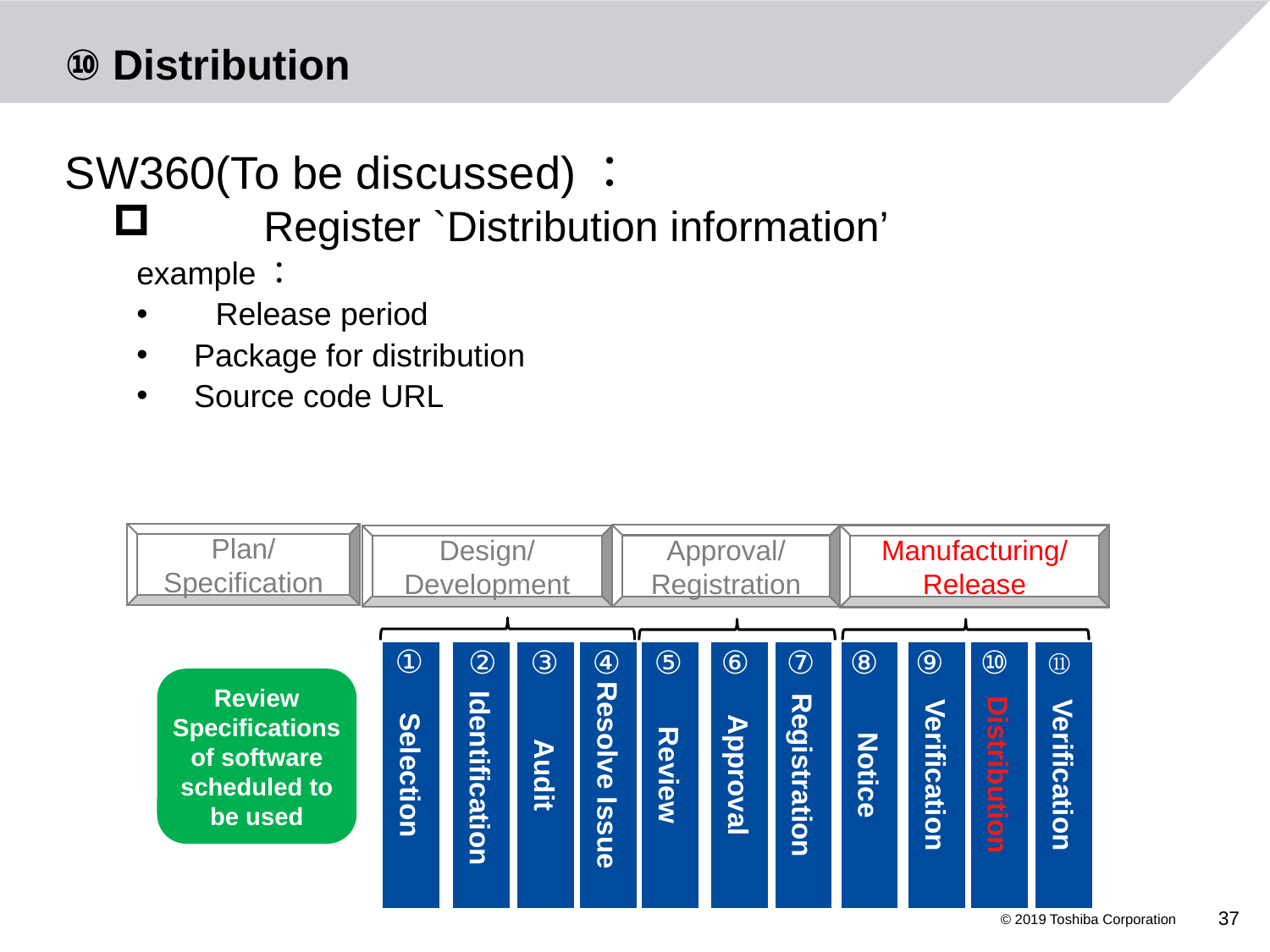

# ⑩ Distribution
SW360(To be discussed)：
	Register `Distribution information’
example：
　Release period
  Package for distribution
  Source code URL

Plan/
Specification
Approval/
Registration
Manufacturing/Release
Design/
Development

①
②
③
④
⑤
⑥
⑦
⑧
⑨
⑩
⑪
Selection
 Identification
Audit
Resolve Issue
Review
Approval
Registration
Notice
Verification
Distribution
Verification
Review Specifications of software scheduled to be used